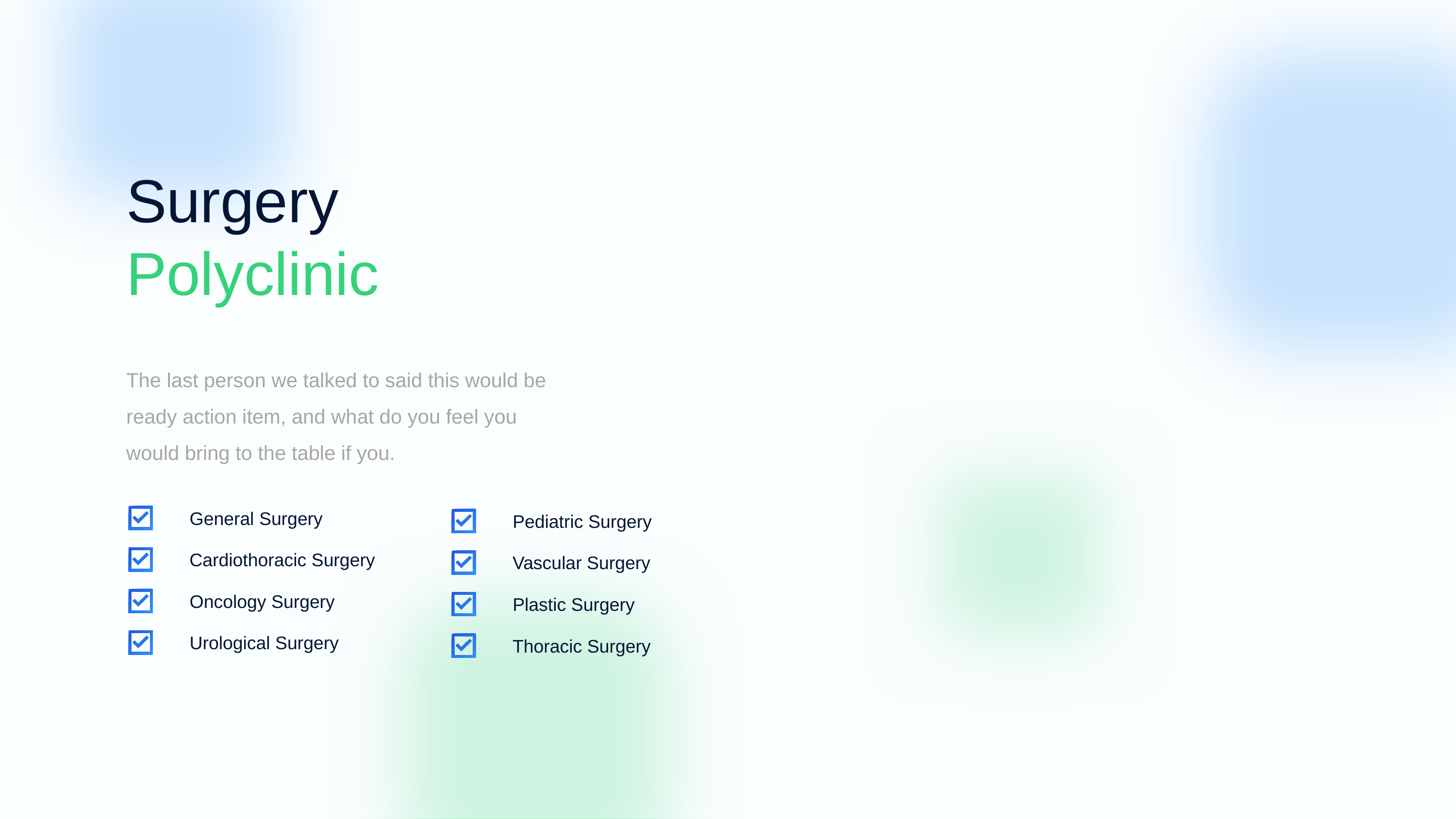

Surgery Polyclinic
The last person we talked to said this would be ready action item, and what do you feel you would bring to the table if you.
General Surgery

Pediatric Surgery

Cardiothoracic Surgery

Vascular Surgery

Oncology Surgery

Plastic Surgery

Urological Surgery

Thoracic Surgery